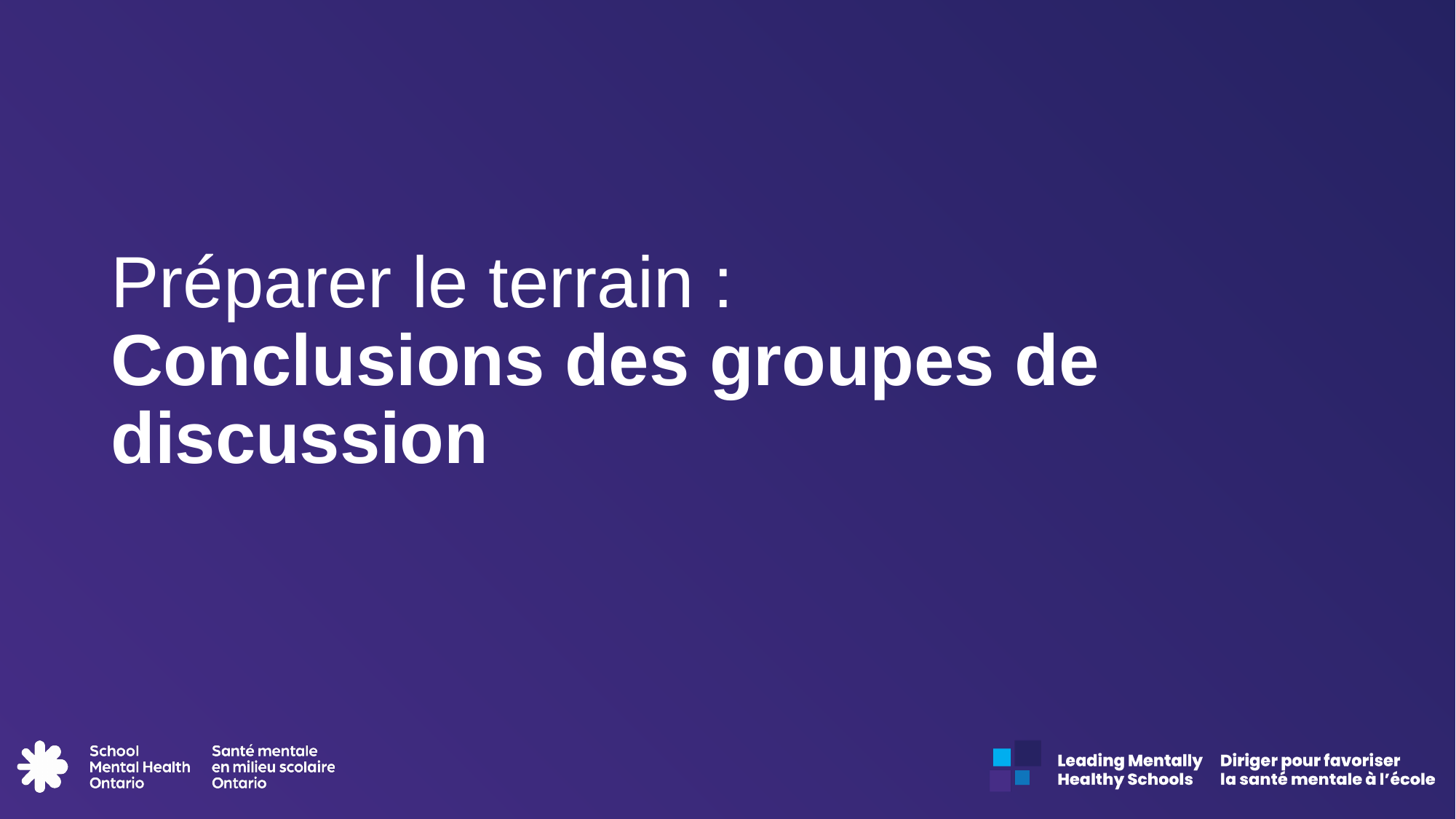

# Préparer le terrain : Conclusions des groupes de discussion